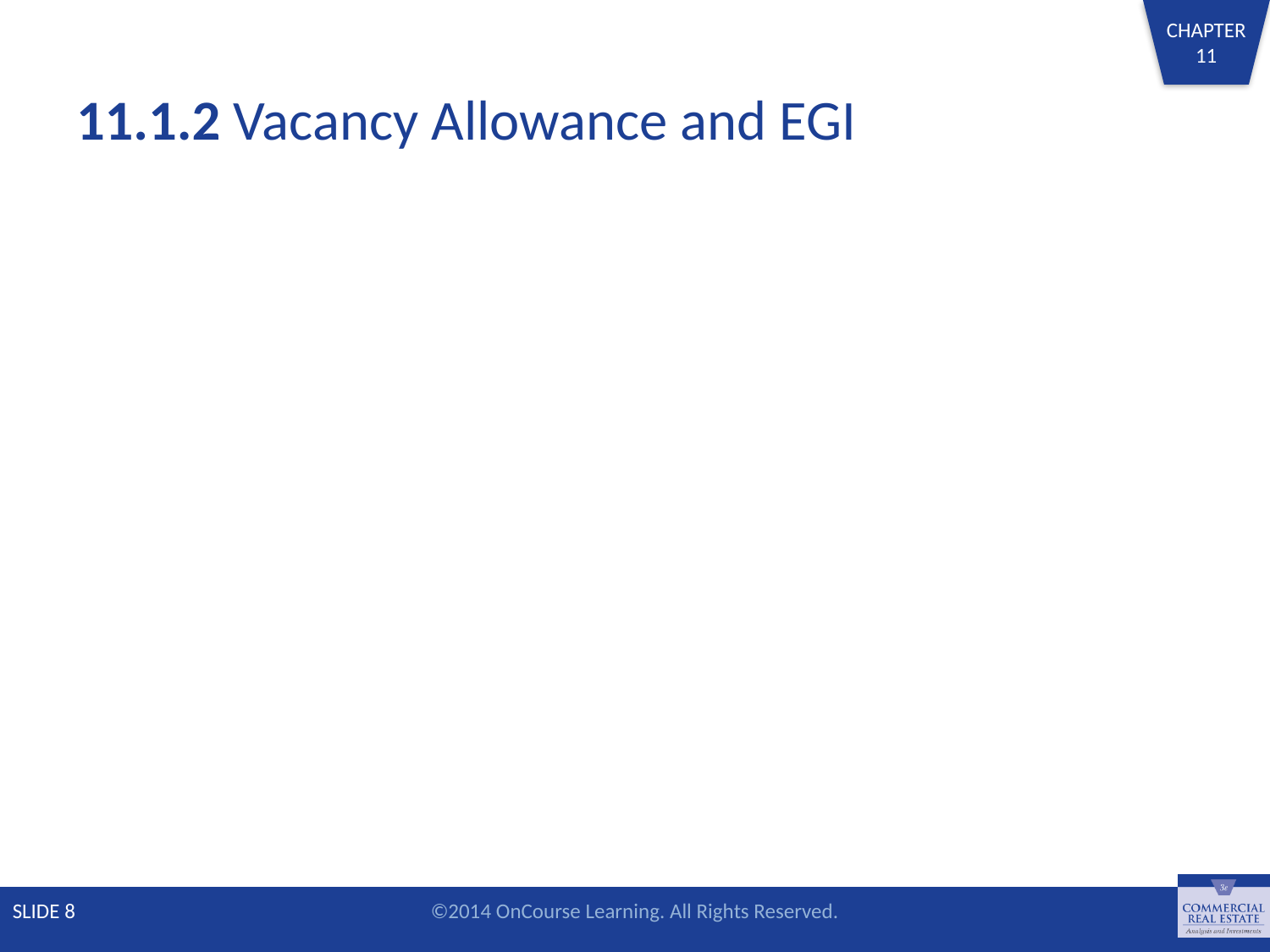

# 11.1.2 Vacancy Allowance and EGI

SLIDE 8